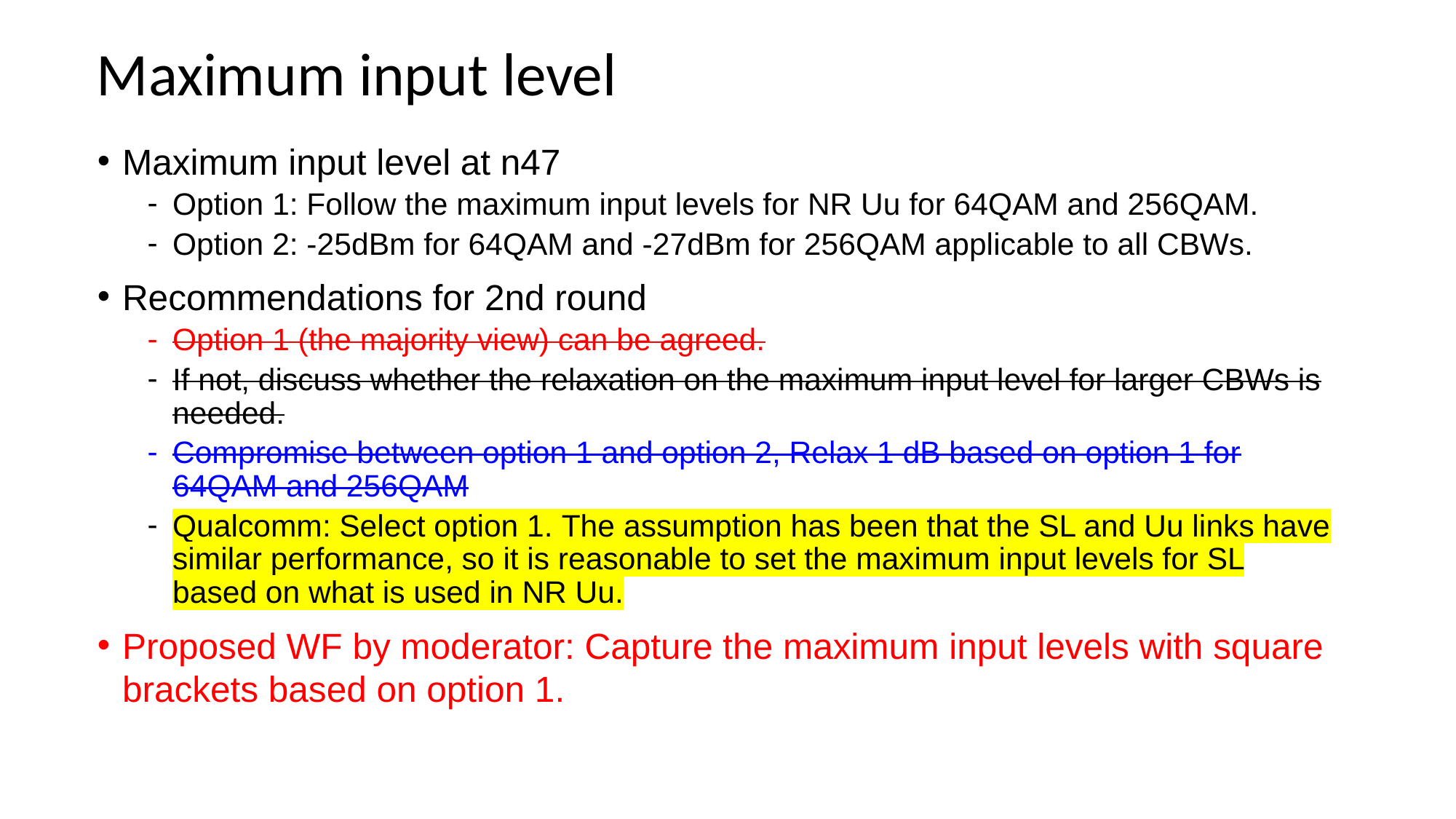

# Maximum input level
Maximum input level at n47
Option 1: Follow the maximum input levels for NR Uu for 64QAM and 256QAM.
Option 2: -25dBm for 64QAM and -27dBm for 256QAM applicable to all CBWs.
Recommendations for 2nd round
Option 1 (the majority view) can be agreed.
If not, discuss whether the relaxation on the maximum input level for larger CBWs is needed.
Compromise between option 1 and option 2, Relax 1 dB based on option 1 for 64QAM and 256QAM
Qualcomm: Select option 1. The assumption has been that the SL and Uu links have similar performance, so it is reasonable to set the maximum input levels for SL based on what is used in NR Uu.
Proposed WF by moderator: Capture the maximum input levels with square brackets based on option 1.